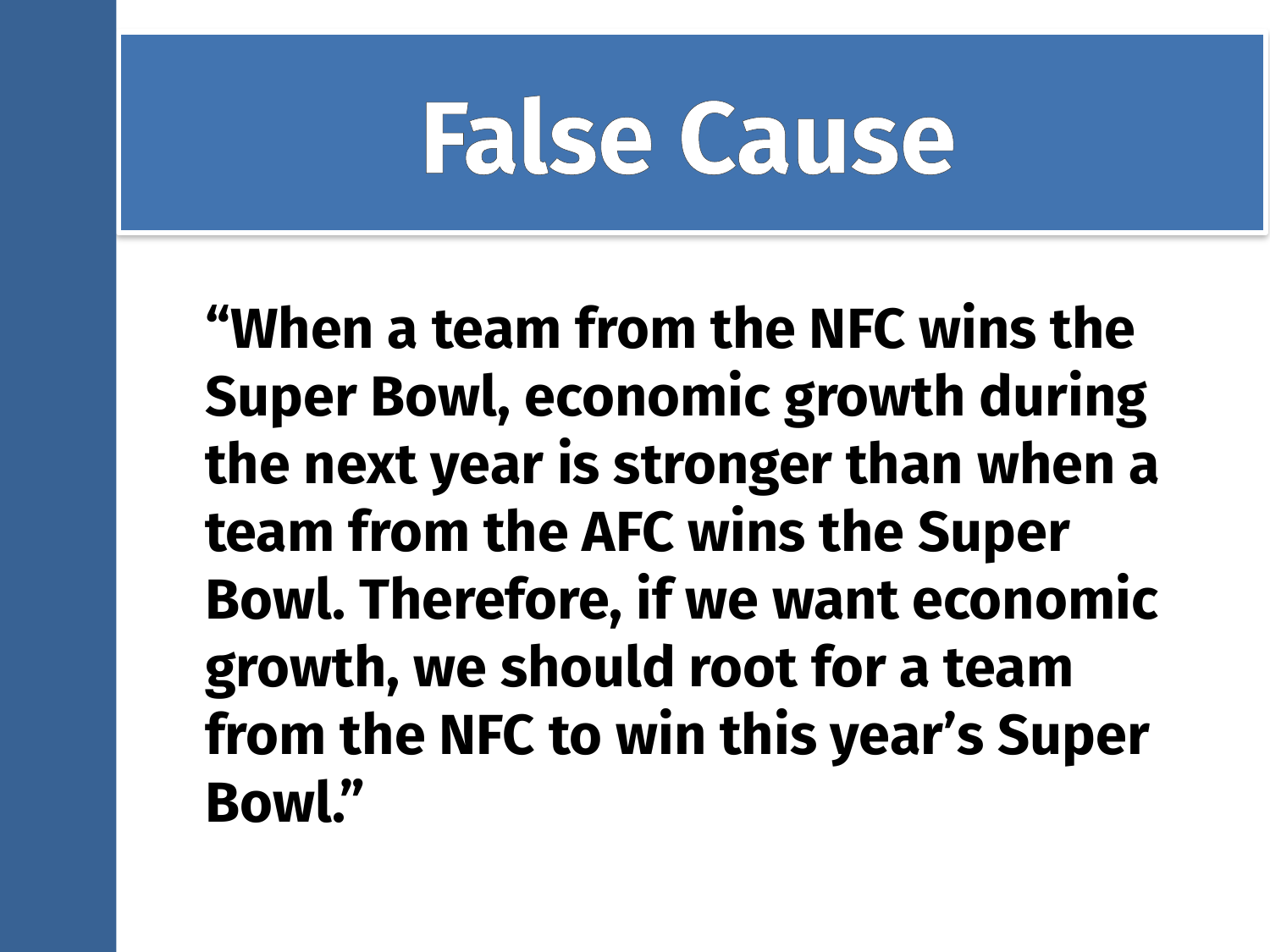

# False Cause
“When a team from the NFC wins the Super Bowl, economic growth during the next year is stronger than when a team from the AFC wins the Super Bowl. Therefore, if we want economic growth, we should root for a team from the NFC to win this year’s Super Bowl.”